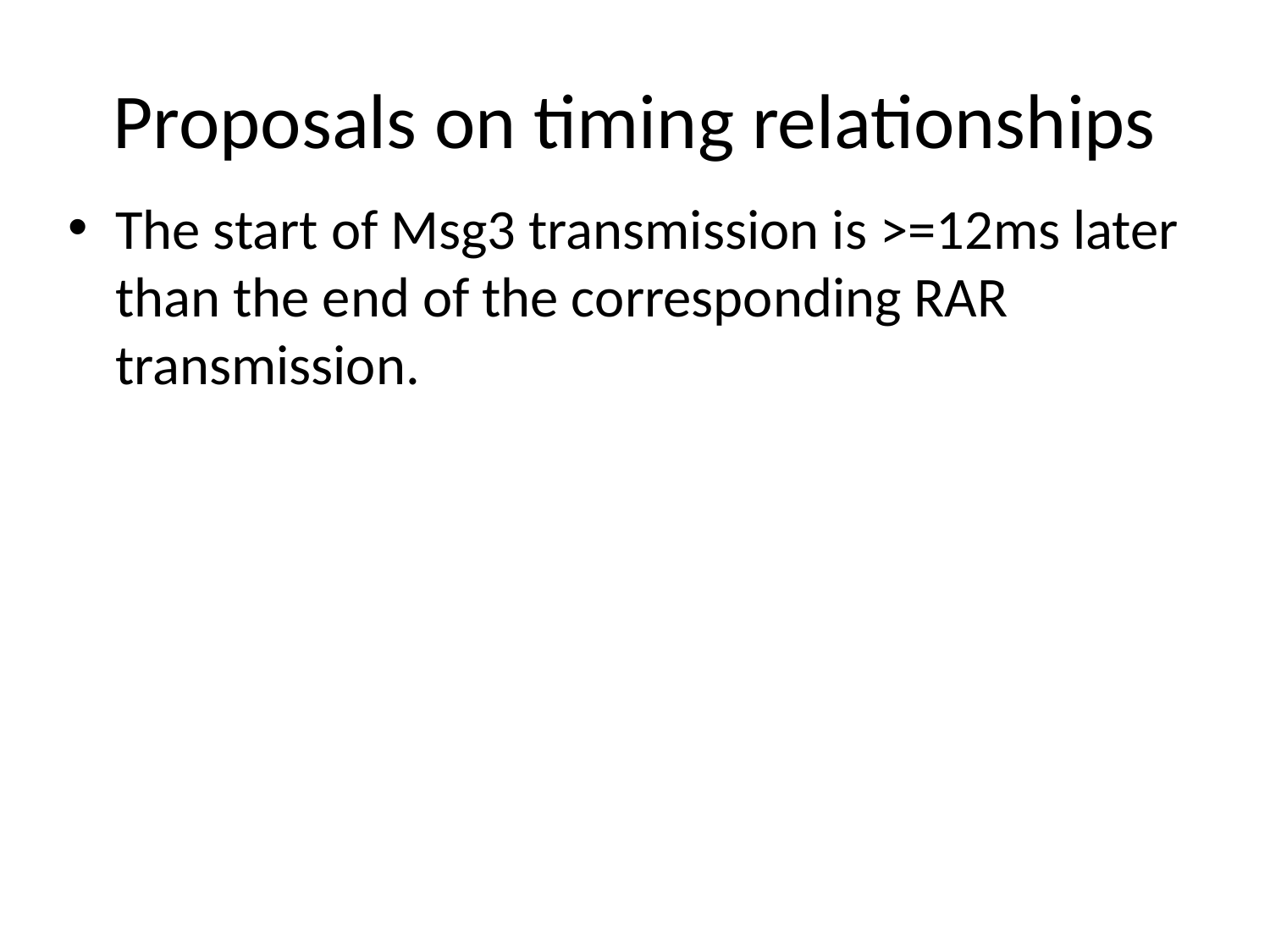

# Proposals on timing relationships
The start of Msg3 transmission is >=12ms later than the end of the corresponding RAR transmission.